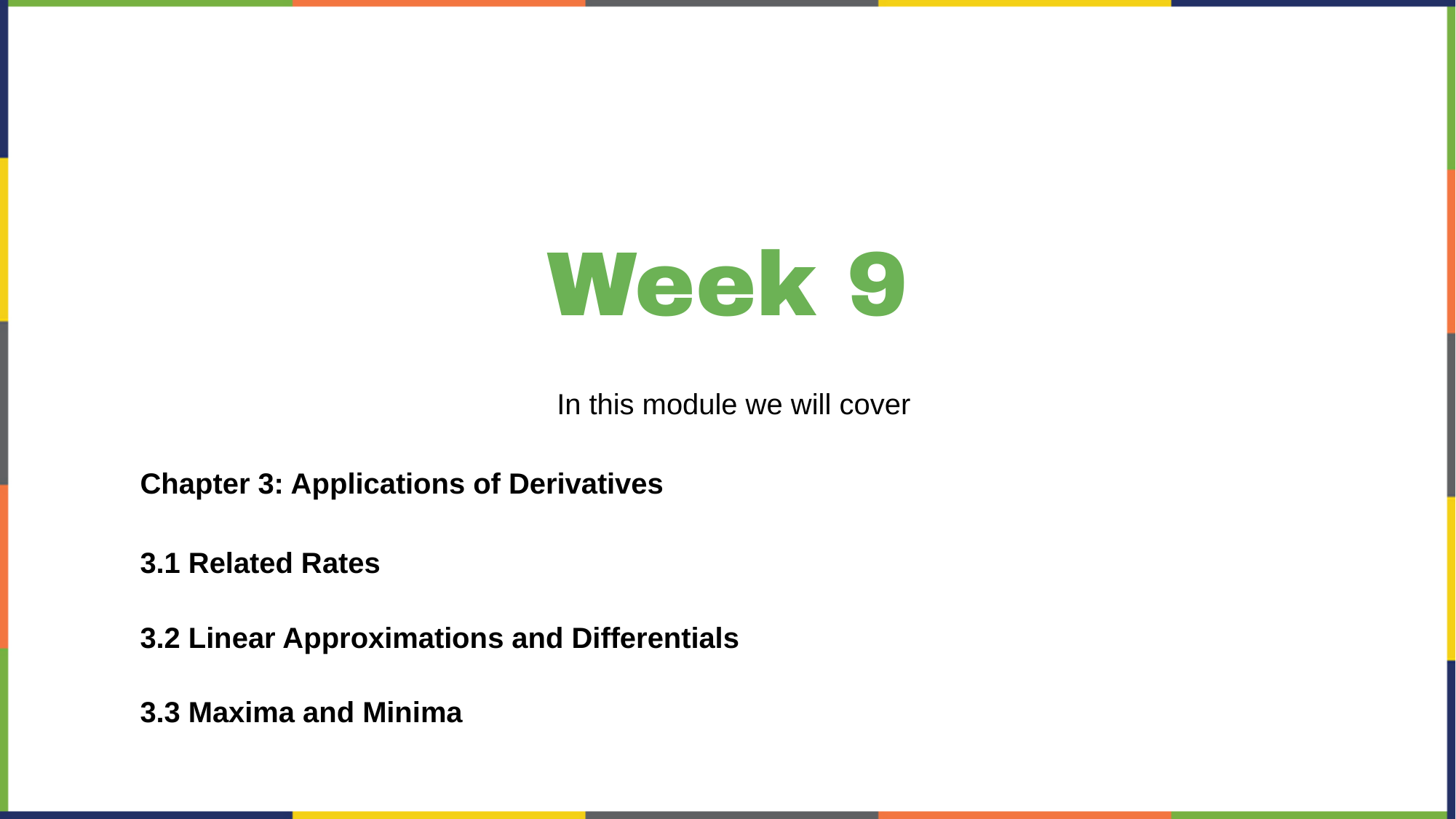

# Week 9
In this module we will cover

Chapter 3: Applications of Derivatives

3.1 Related Rates
3.2 Linear Approximations and Differentials
3.3 Maxima and Minima